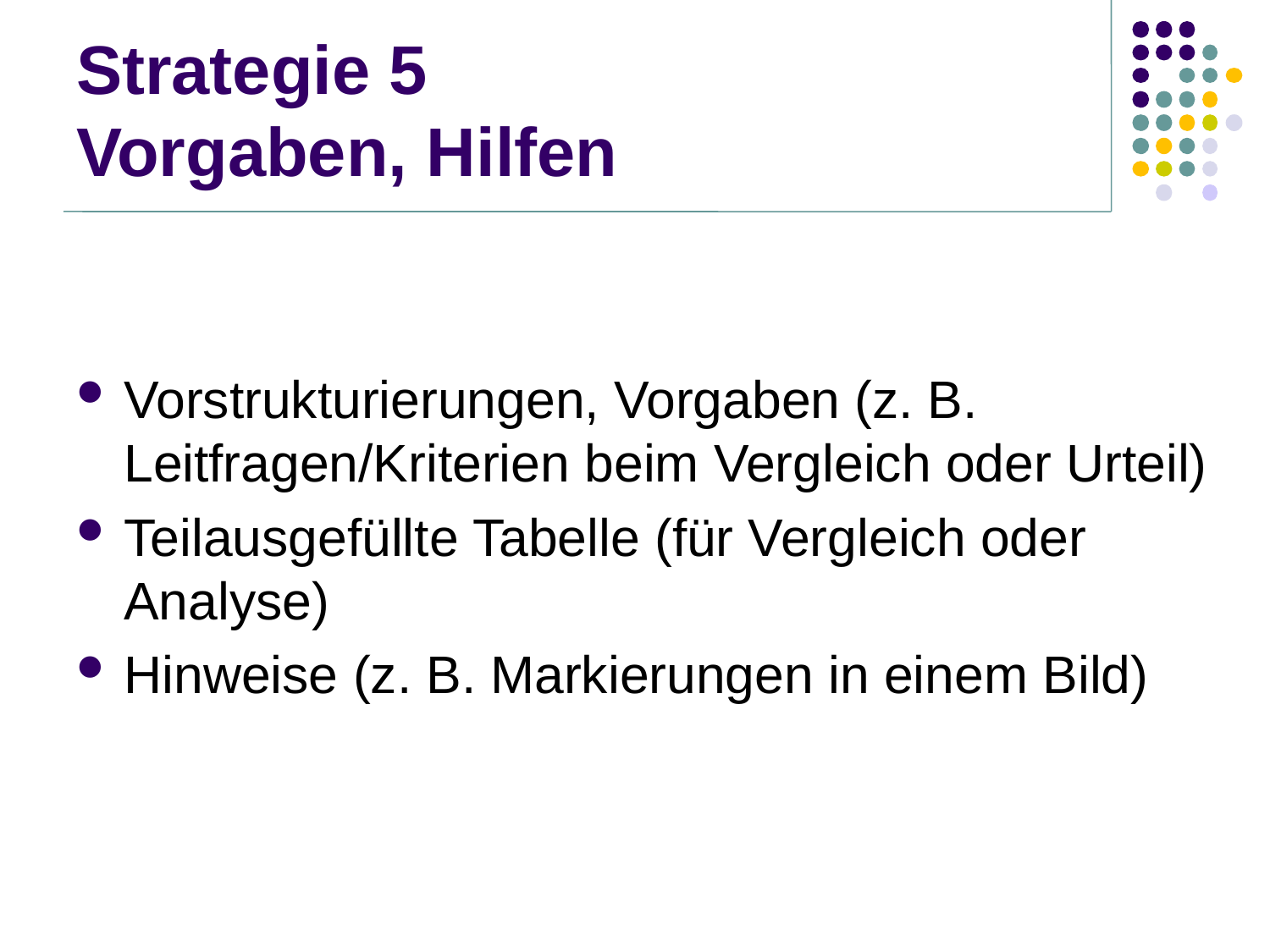

# Strategie 5 Vorgaben, Hilfen
Vorstrukturierungen, Vorgaben (z. B. Leitfragen/Kriterien beim Vergleich oder Urteil)
Teilausgefüllte Tabelle (für Vergleich oder Analyse)
Hinweise (z. B. Markierungen in einem Bild)